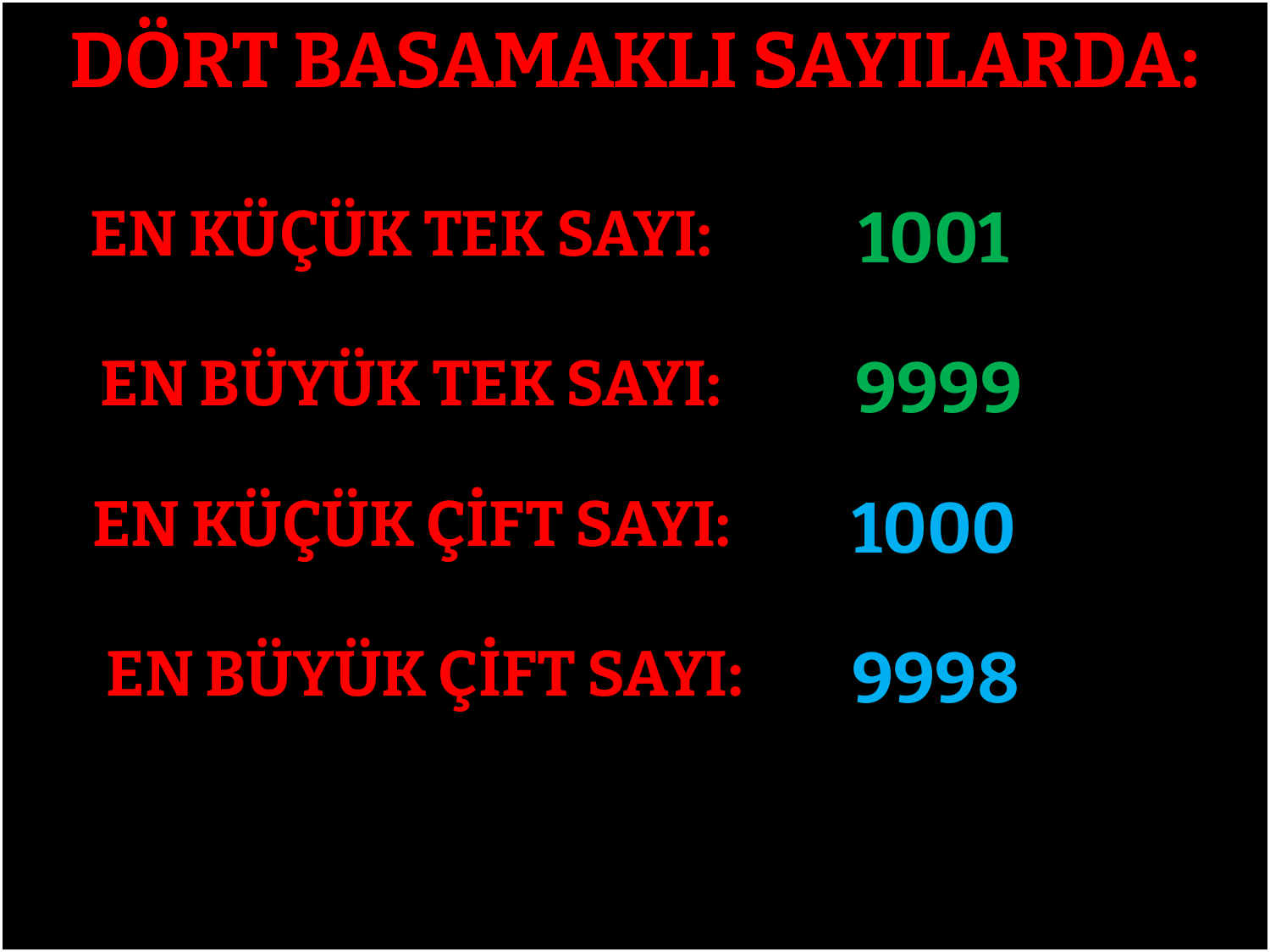

DÖRT BASAMAKLI SAYILARDA:
EN KÜÇÜK TEK SAYI:
1001
#
9999
EN BÜYÜK TEK SAYI:
1000
EN KÜÇÜK ÇİFT SAYI:
9998
EN BÜYÜK ÇİFT SAYI: